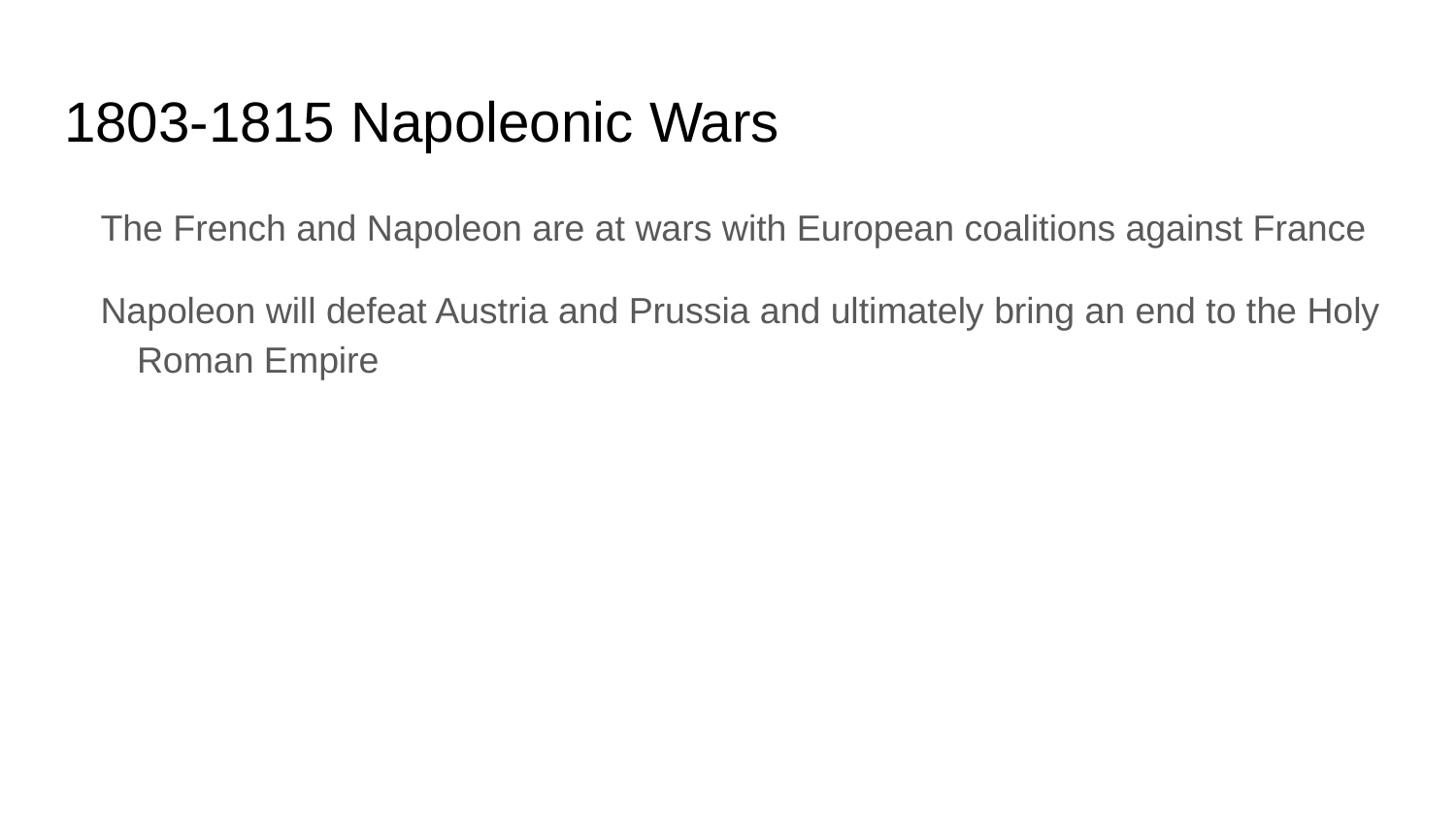

# 1803-1815 Napoleonic Wars
The French and Napoleon are at wars with European coalitions against France
Napoleon will defeat Austria and Prussia and ultimately bring an end to the Holy Roman Empire